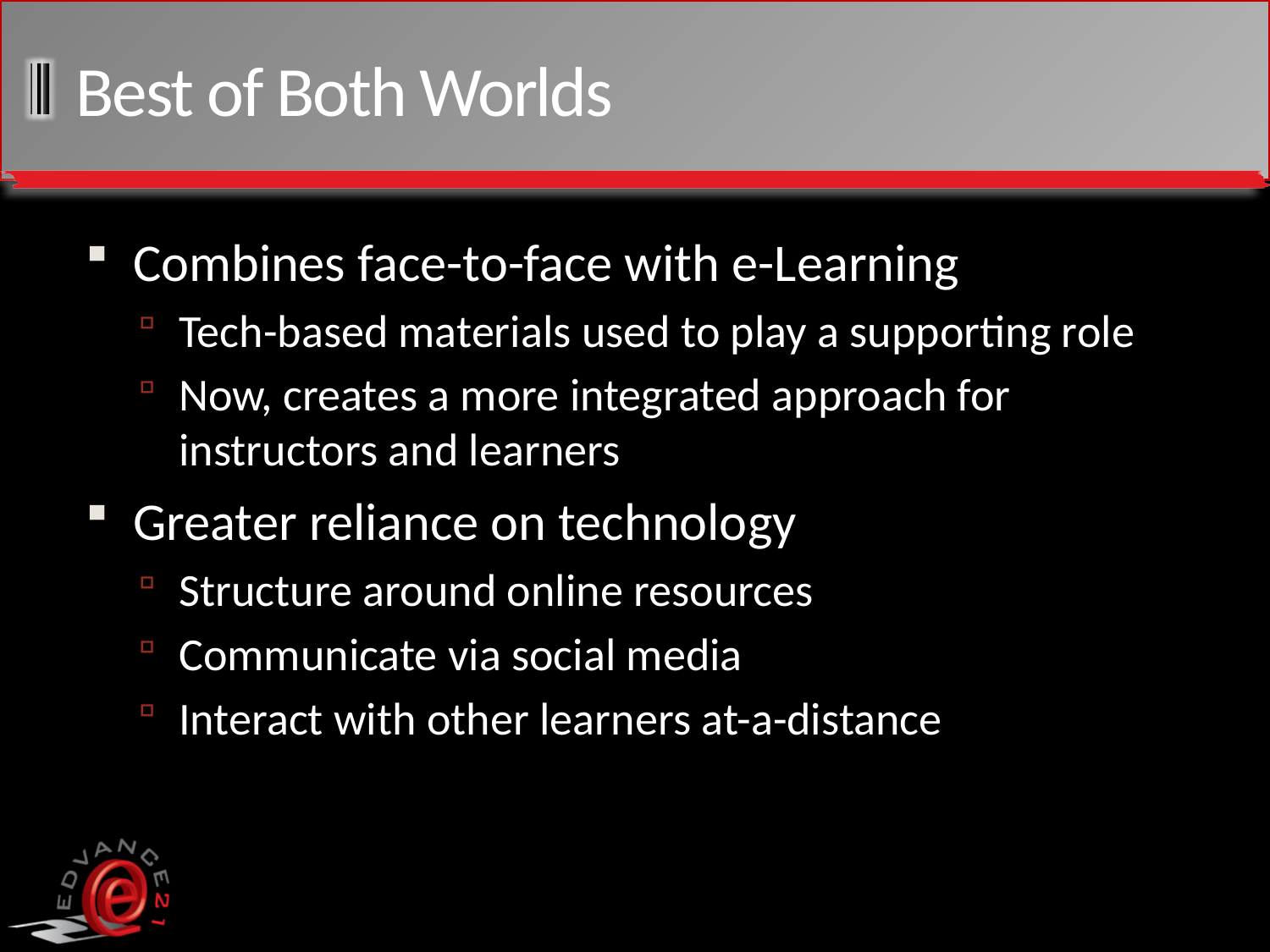

# Best of Both Worlds
Combines face-to-face with e-Learning
Tech-based materials used to play a supporting role
Now, creates a more integrated approach for instructors and learners
Greater reliance on technology
Structure around online resources
Communicate via social media
Interact with other learners at-a-distance